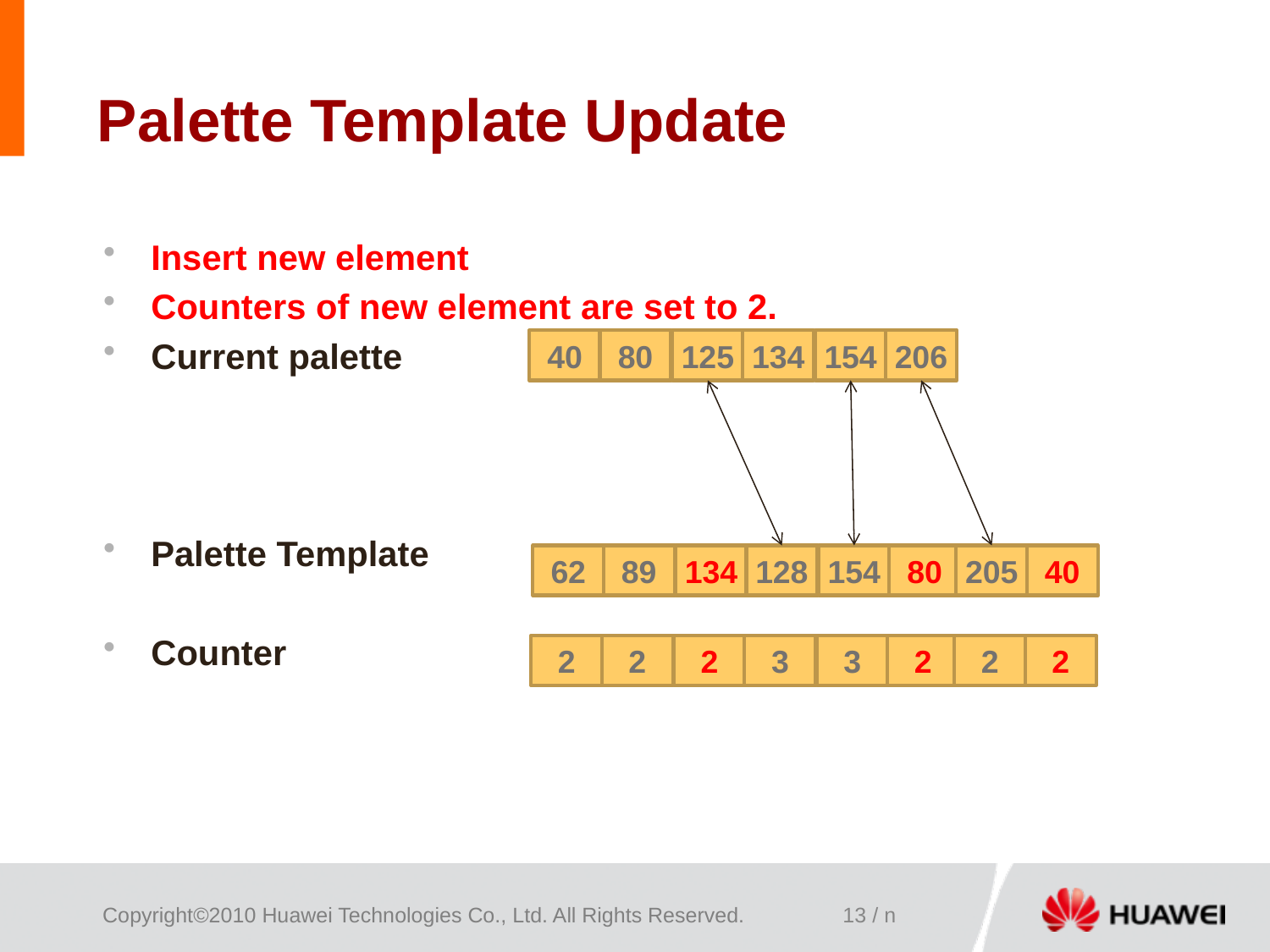

# Palette Template Update
Insert new element
Counters of new element are set to 2.
Current palette

Palette Template

Counter
40
80
125
134
154
206
62
89
134
128
154
80
205
40
2
2
2
3
3
2
2
2